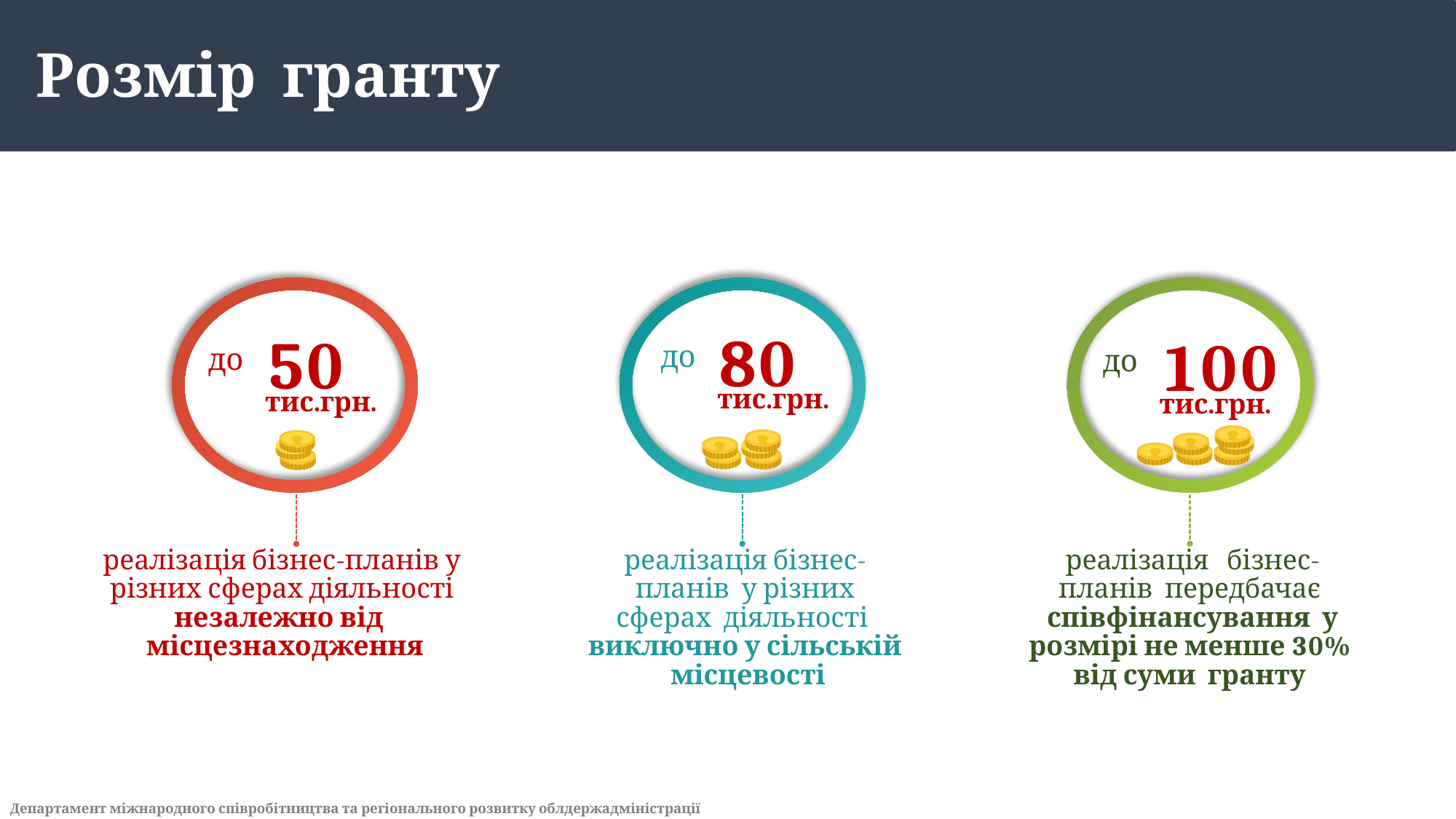

Розмір  гранту

80
50
100
до
до
до
тис.грн.
тис.грн.
тис.грн.

реалізація бізнес-планів у  різних сферах діяльності  незалежно від   місцезнаходження
реалізація бізнес-планів  у різних сферах  діяльності  виключно у сільській  місцевості
реалізація   бізнес-планів  передбачає  співфінансування  у розмірі не менше 30%  від суми  гранту